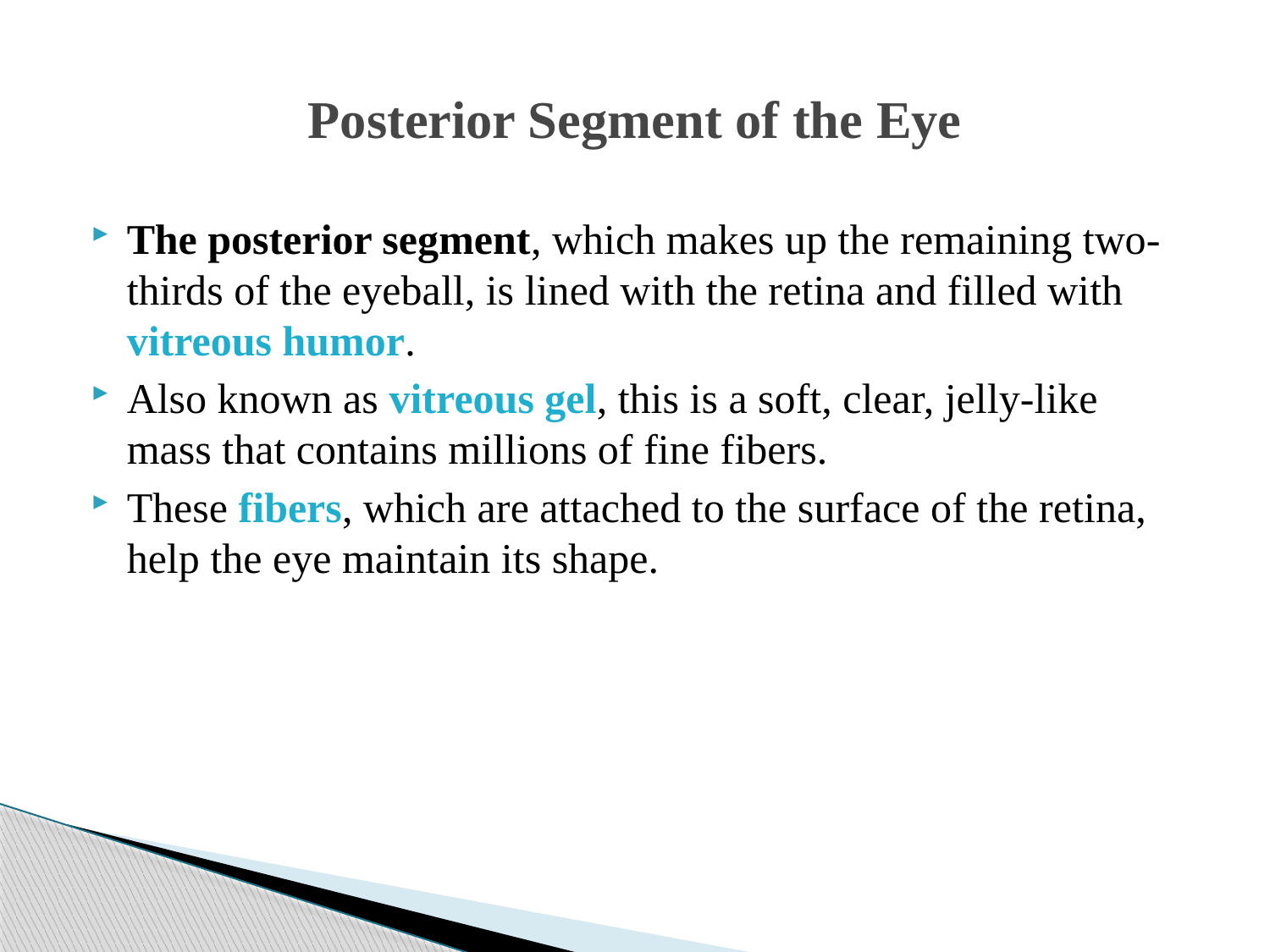

# Posterior Segment of the Eye
The posterior segment, which makes up the remaining two-thirds of the eyeball, is lined with the retina and filled with vitreous humor.
Also known as vitreous gel, this is a soft, clear, jelly-like mass that contains millions of fine fibers.
These fibers, which are attached to the surface of the retina, help the eye maintain its shape.